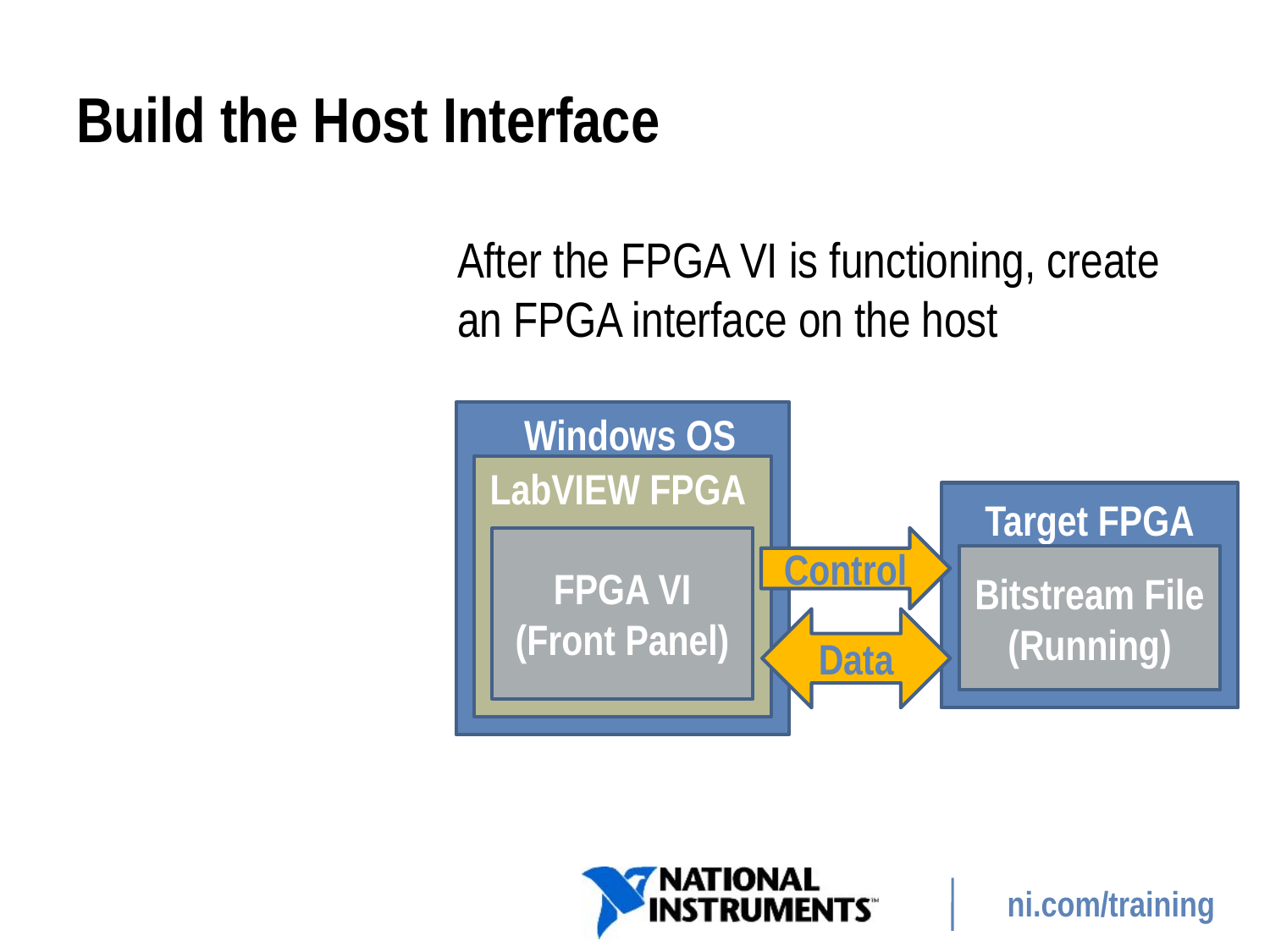

# Build the Host Interface
Build the Host Interface
After the FPGA VI is functioning, create an FPGA interface on the host

Windows OS

LabVIEW FPGA
Target FPGA

FPGA VI
(Front Panel)
Control
Bitstream File
(Running)
Data